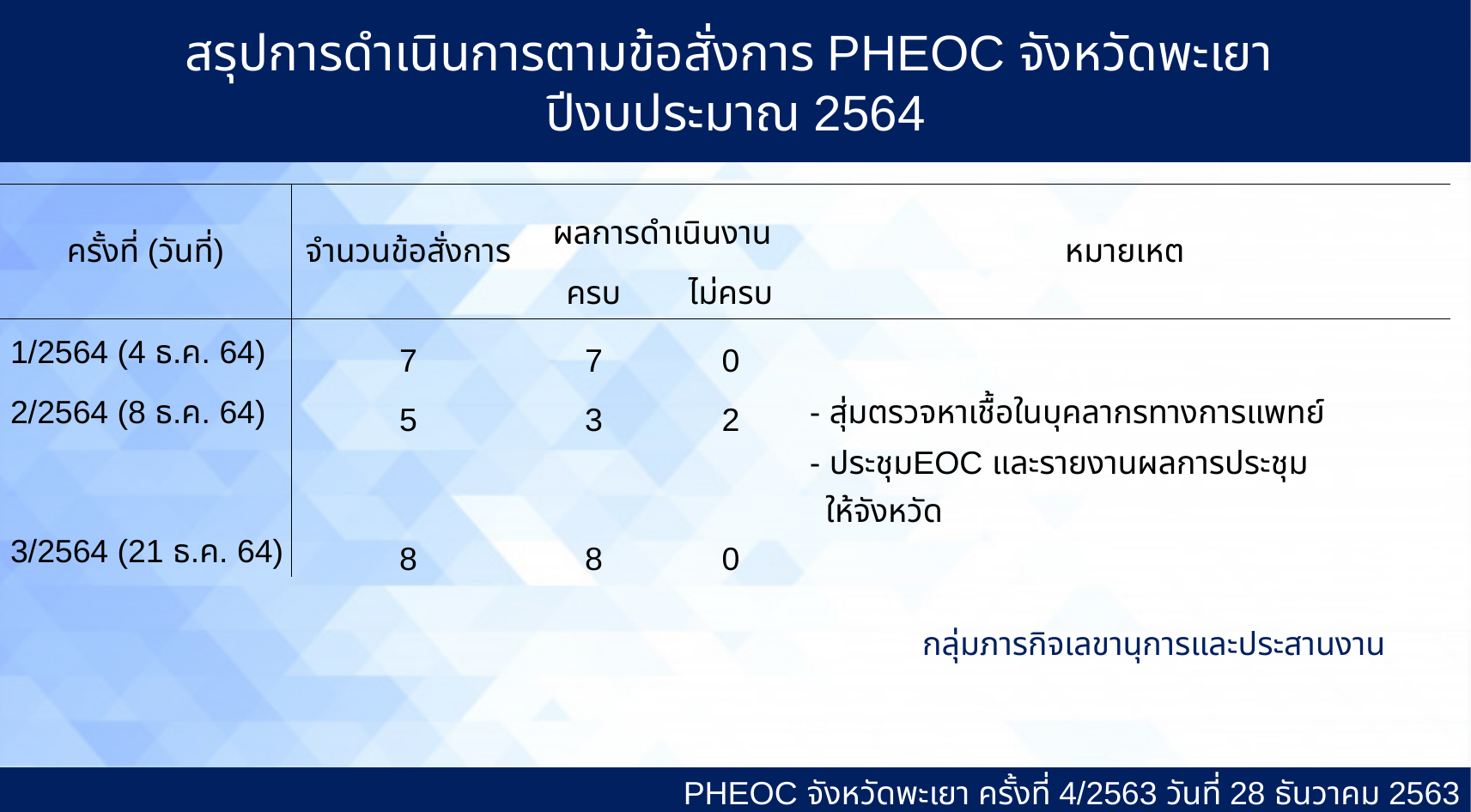

สรุปการดำเนินการตามข้อสั่งการ PHEOC จังหวัดพะเยา
ปีงบประมาณ 2564
| ครั้งที่ (วันที่) | จำนวนข้อสั่งการ | ผลการดำเนินงาน |  | หมายเหต |
| --- | --- | --- | --- | --- |
|  |  | ครบ | ไม่ครบ |  |
| 1/2564 (4 ธ.ค. 64) | 7 | 7 | 0 |  |
| 2/2564 (8 ธ.ค. 64) | 5 | 3 | 2 | - สุ่มตรวจหาเชื้อในบุคลากรทางการแพทย์ |
|  |  |  |  | - ประชุมEOC และรายงานผลการประชุม ให้จังหวัด |
| 3/2564 (21 ธ.ค. 64) | 8 | 8 | 0 |  |
กลุ่มภารกิจเลขานุการและประสานงาน
PHEOC จังหวัดพะเยา ครั้งที่ 4/2563 วันที่ 28 ธันวาคม 2563